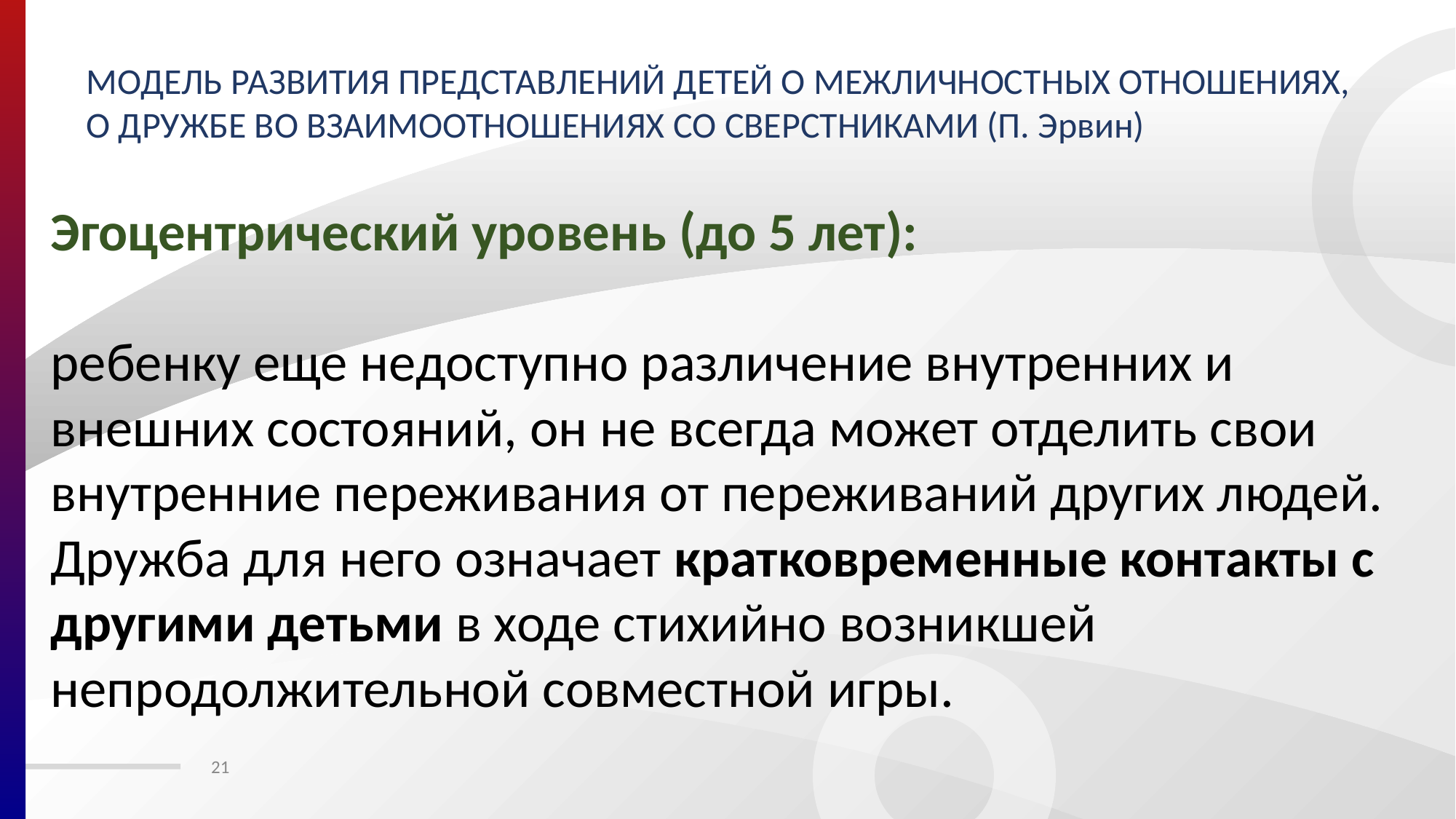

# МОДЕЛЬ РАЗВИТИЯ ПРЕДСТАВЛЕНИЙ ДЕТЕЙ О МЕЖЛИЧНОСТНЫХ ОТНОШЕНИЯХ, О ДРУЖБЕ ВО ВЗАИМООТНОШЕНИЯХ СО СВЕРСТНИКАМИ (П. Эрвин)
Эгоцентрический уровень (до 5 лет):
ребенку еще недоступно различение внутренних и внешних состояний, он не всегда может отделить свои внутренние переживания от переживаний других людей.
Дружба для него означает кратковременные контакты с другими детьми в ходе стихийно возникшей непродолжительной совместной игры.